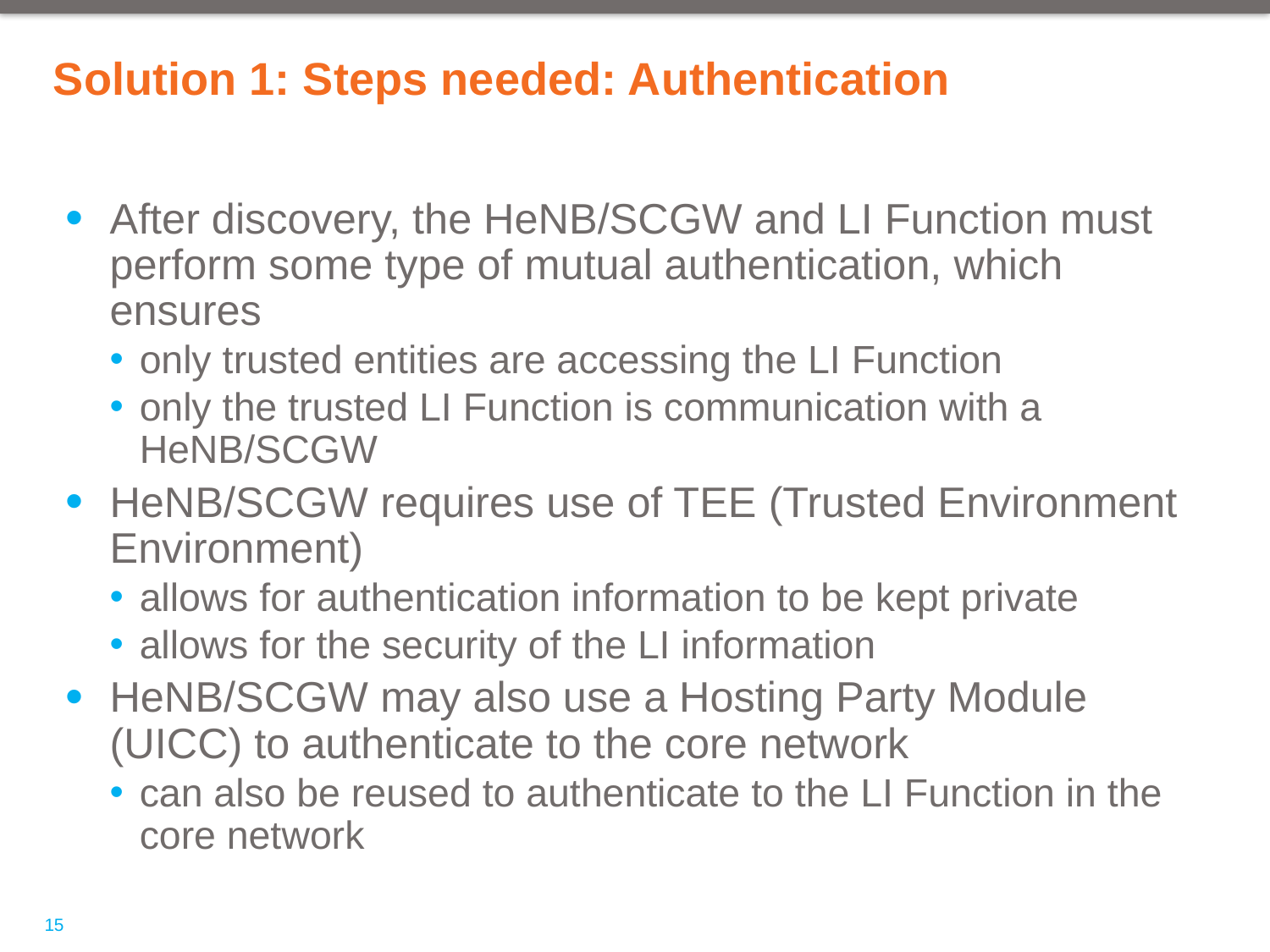

# Solution 1: Steps needed: Authentication
After discovery, the HeNB/SCGW and LI Function must perform some type of mutual authentication, which ensures
only trusted entities are accessing the LI Function
only the trusted LI Function is communication with a HeNB/SCGW
HeNB/SCGW requires use of TEE (Trusted Environment Environment)
allows for authentication information to be kept private
allows for the security of the LI information
HeNB/SCGW may also use a Hosting Party Module (UICC) to authenticate to the core network
can also be reused to authenticate to the LI Function in the core network